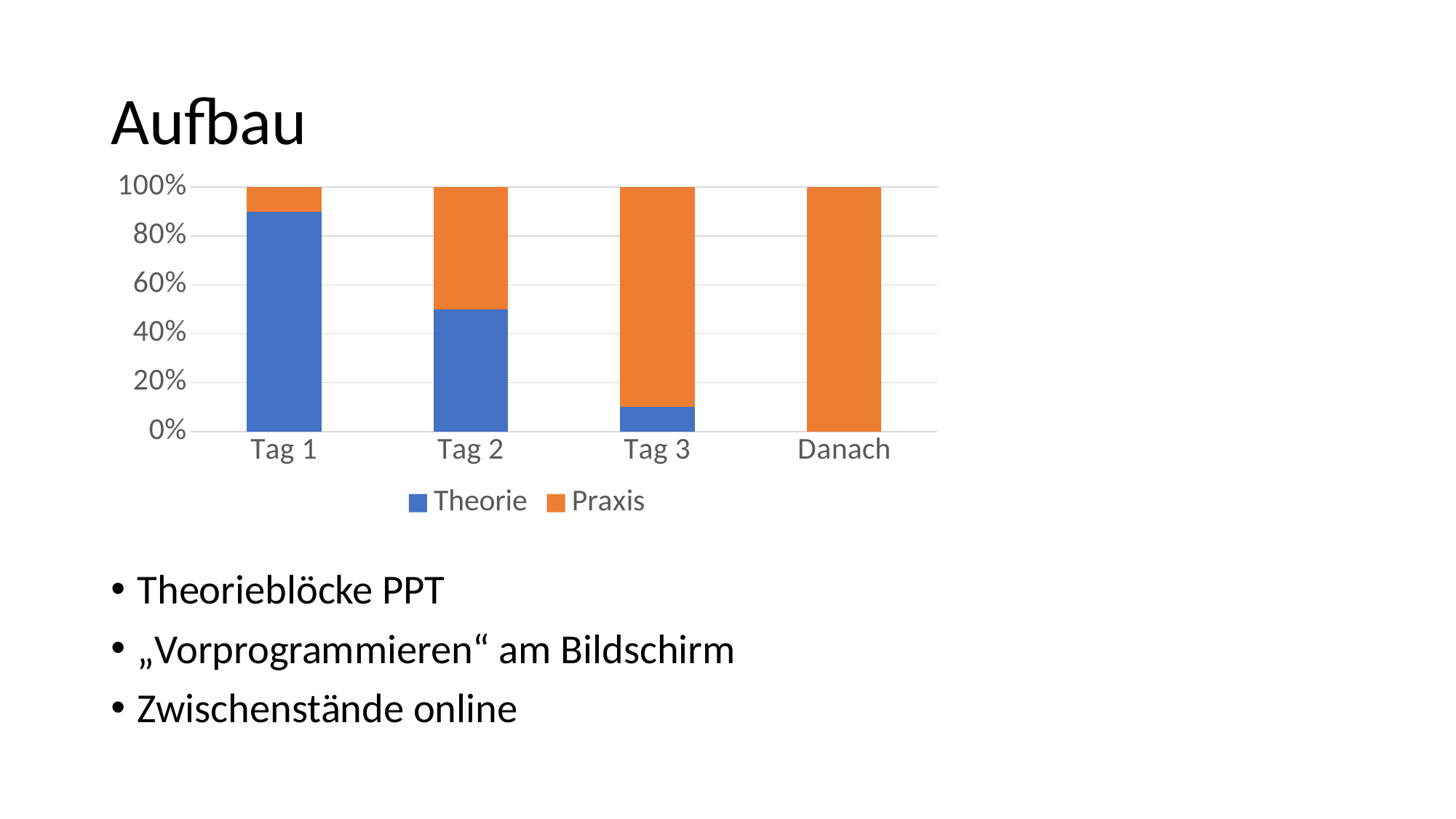

# Aufbau

### Chart

| Category | Theorie | Praxis |
|---|---|---|
| Tag 1 | 9.0 | 1.0 |
| Tag 2 | 5.0 | 5.0 |
| Tag 3 | 1.0 | 9.0 |
| Danach | 0.0 | 10.0 |
Theorieblöcke PPT
„Vorprogrammieren“ am Bildschirm
Zwischenstände online